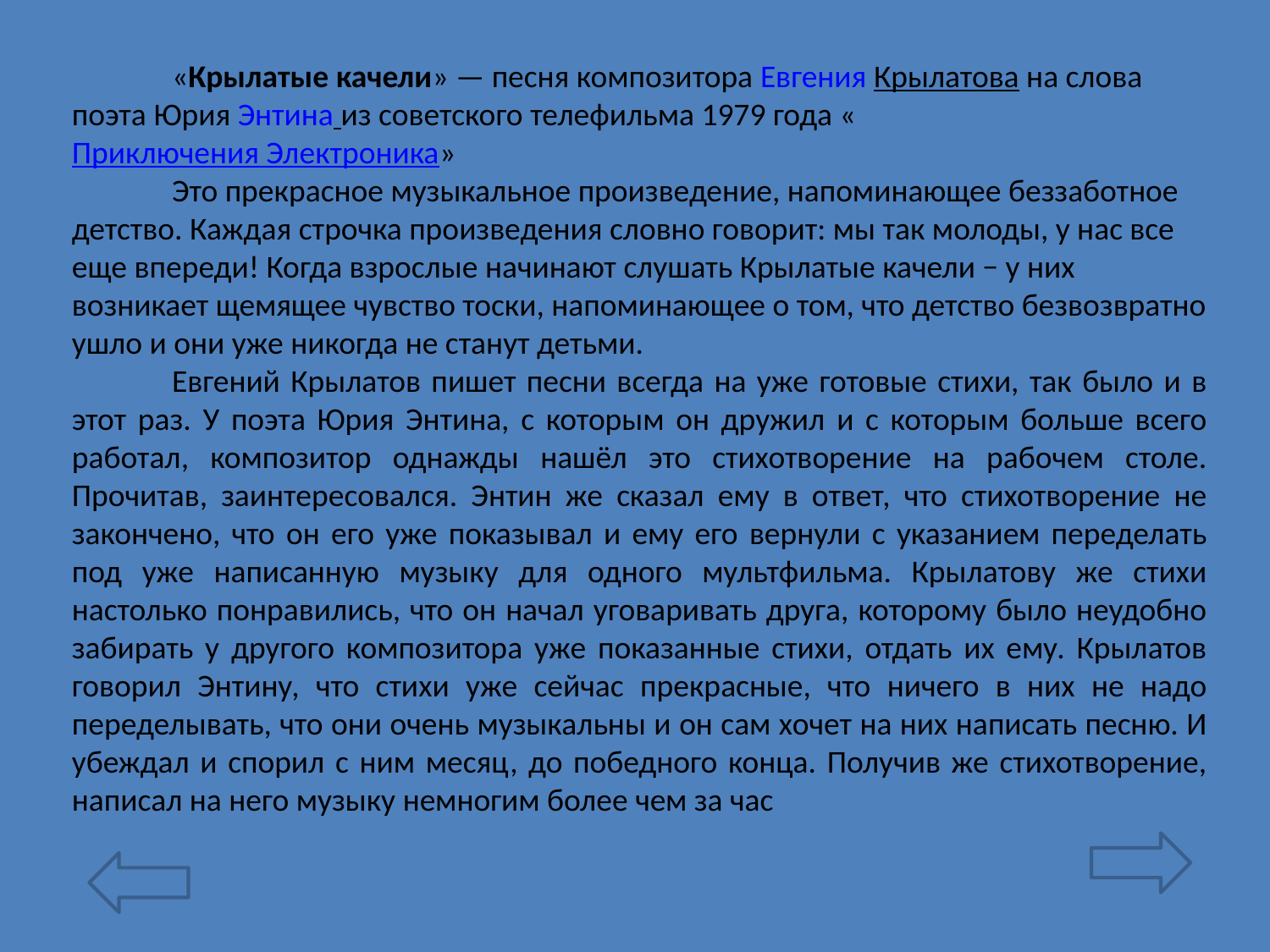

«Крылатые качели» — песня композитора Евгения Крылатова на слова поэта Юрия Энтина из советского телефильма 1979 года «Приключения Электроника»
Это прекрасное музыкальное произведение, напоминающее беззаботное детство. Каждая строчка произведения словно говорит: мы так молоды, у нас все еще впереди! Когда взрослые начинают слушать Крылатые качели − у них возникает щемящее чувство тоски, напоминающее о том, что детство безвозвратно ушло и они уже никогда не станут детьми.
Евгений Крылатов пишет песни всегда на уже готовые стихи, так было и в этот раз. У поэта Юрия Энтина, с которым он дружил и с которым больше всего работал, композитор однажды нашёл это стихотворение на рабочем столе. Прочитав, заинтересовался. Энтин же сказал ему в ответ, что стихотворение не закончено, что он его уже показывал и ему его вернули с указанием переделать под уже написанную музыку для одного мультфильма. Крылатову же стихи настолько понравились, что он начал уговаривать друга, которому было неудобно забирать у другого композитора уже показанные стихи, отдать их ему. Крылатов говорил Энтину, что стихи уже сейчас прекрасные, что ничего в них не надо переделывать, что они очень музыкальны и он сам хочет на них написать песню. И убеждал и спорил с ним месяц, до победного конца. Получив же стихотворение, написал на него музыку немногим более чем за час